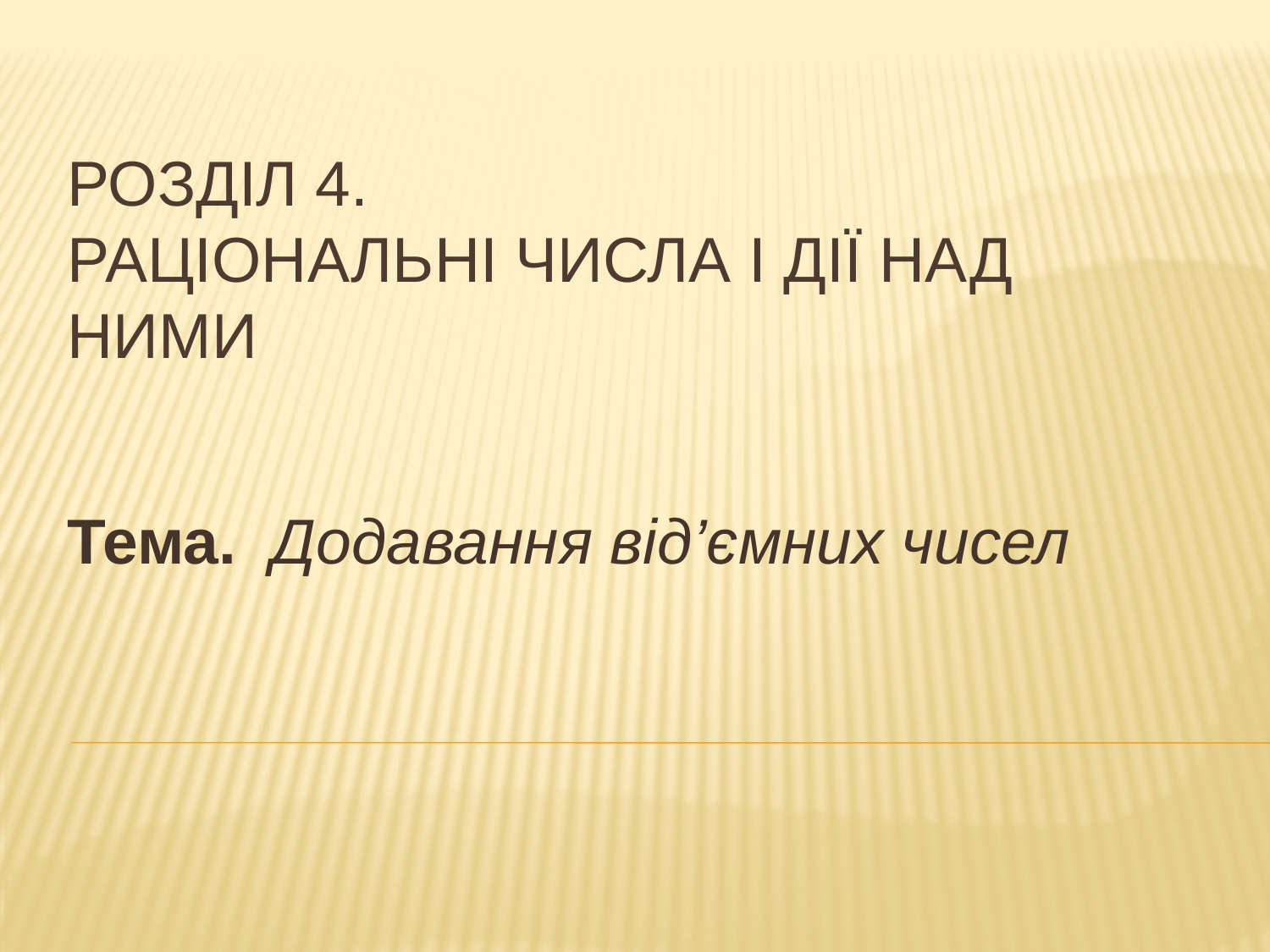

# РОЗДІЛ 4. РАЦІОНАЛЬНІ ЧИСЛА І ДІЇ НАД НИМИ
Тема.  Додавання від’ємних чисел